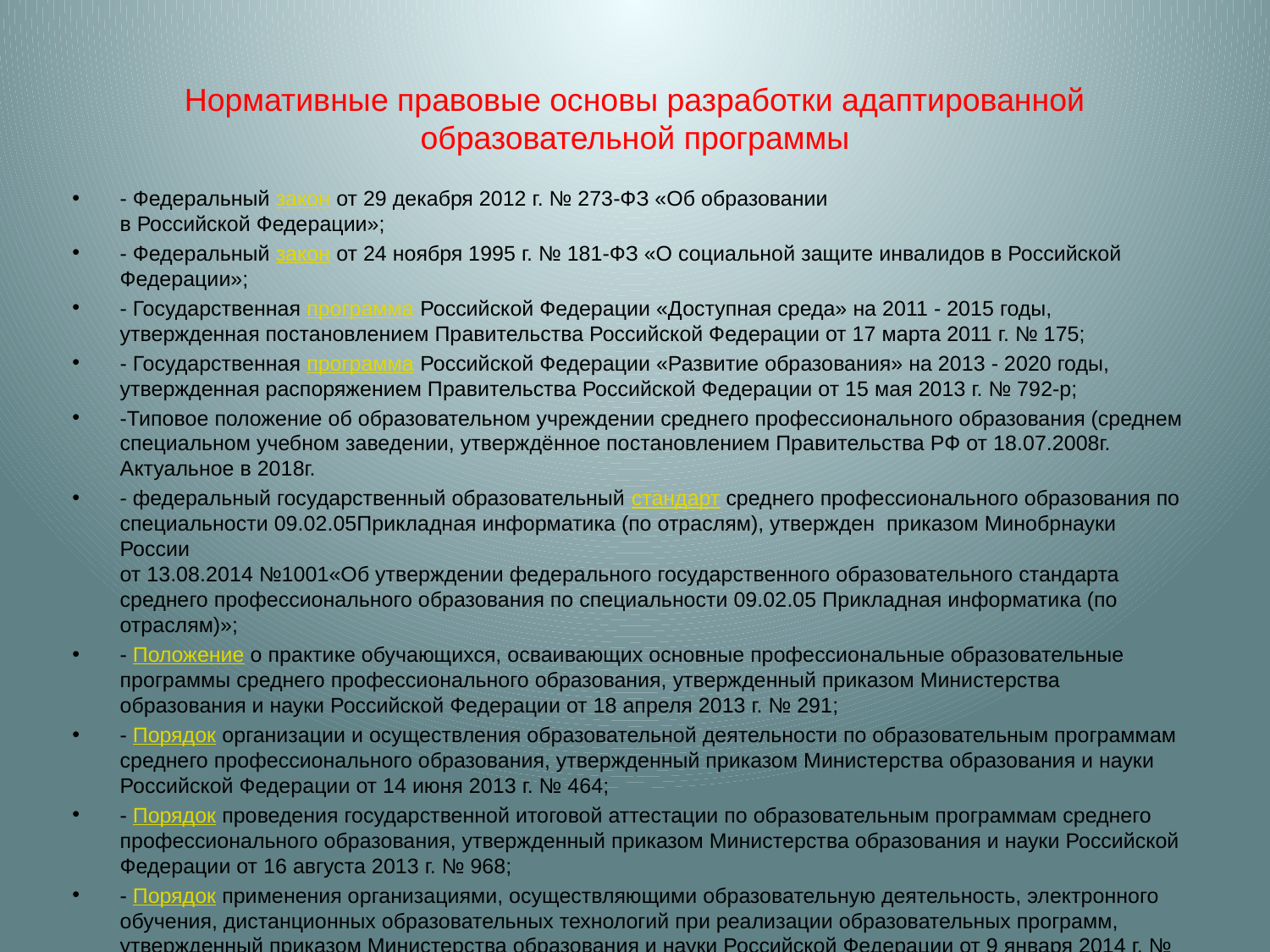

# Нормативные правовые основы разработки адаптированной образовательной программы
- Федеральный закон от 29 декабря 2012 г. № 273-ФЗ «Об образовании
в Российской Федерации»;
- Федеральный закон от 24 ноября 1995 г. № 181-ФЗ «О социальной защите инвалидов в Российской Федерации»;
- Государственная программа Российской Федерации «Доступная среда» на 2011 - 2015 годы, утвержденная постановлением Правительства Российской Федерации от 17 марта 2011 г. № 175;
- Государственная программа Российской Федерации «Развитие образования» на 2013 - 2020 годы, утвержденная распоряжением Правительства Российской Федерации от 15 мая 2013 г. № 792-р;
-Типовое положение об образовательном учреждении среднего профессионального образования (среднем специальном учебном заведении, утверждённое постановлением Правительства РФ от 18.07.2008г. Актуальное в 2018г.
- федеральный государственный образовательный стандарт среднего профессионального образования по специальности 09.02.05Прикладная информатика (по отраслям), утвержден  приказом Минобрнауки России
от 13.08.2014 №1001«Об утверждении федерального государственного образовательного стандарта среднего профессионального образования по специальности 09.02.05 Прикладная информатика (по отраслям)»;
- Положение о практике обучающихся, осваивающих основные профессиональные образовательные программы среднего профессионального образования, утвержденный приказом Министерства образования и науки Российской Федерации от 18 апреля 2013 г. № 291;
- Порядок организации и осуществления образовательной деятельности по образовательным программам среднего профессионального образования, утвержденный приказом Министерства образования и науки Российской Федерации от 14 июня 2013 г. № 464;
- Порядок проведения государственной итоговой аттестации по образовательным программам среднего профессионального образования, утвержденный приказом Министерства образования и науки Российской Федерации от 16 августа 2013 г. № 968;
- Порядок применения организациями, осуществляющими образовательную деятельность, электронного обучения, дистанционных образовательных технологий при реализации образовательных программ, утвержденный приказом Министерства образования и науки Российской Федерации от 9 января 2014 г. № 2;